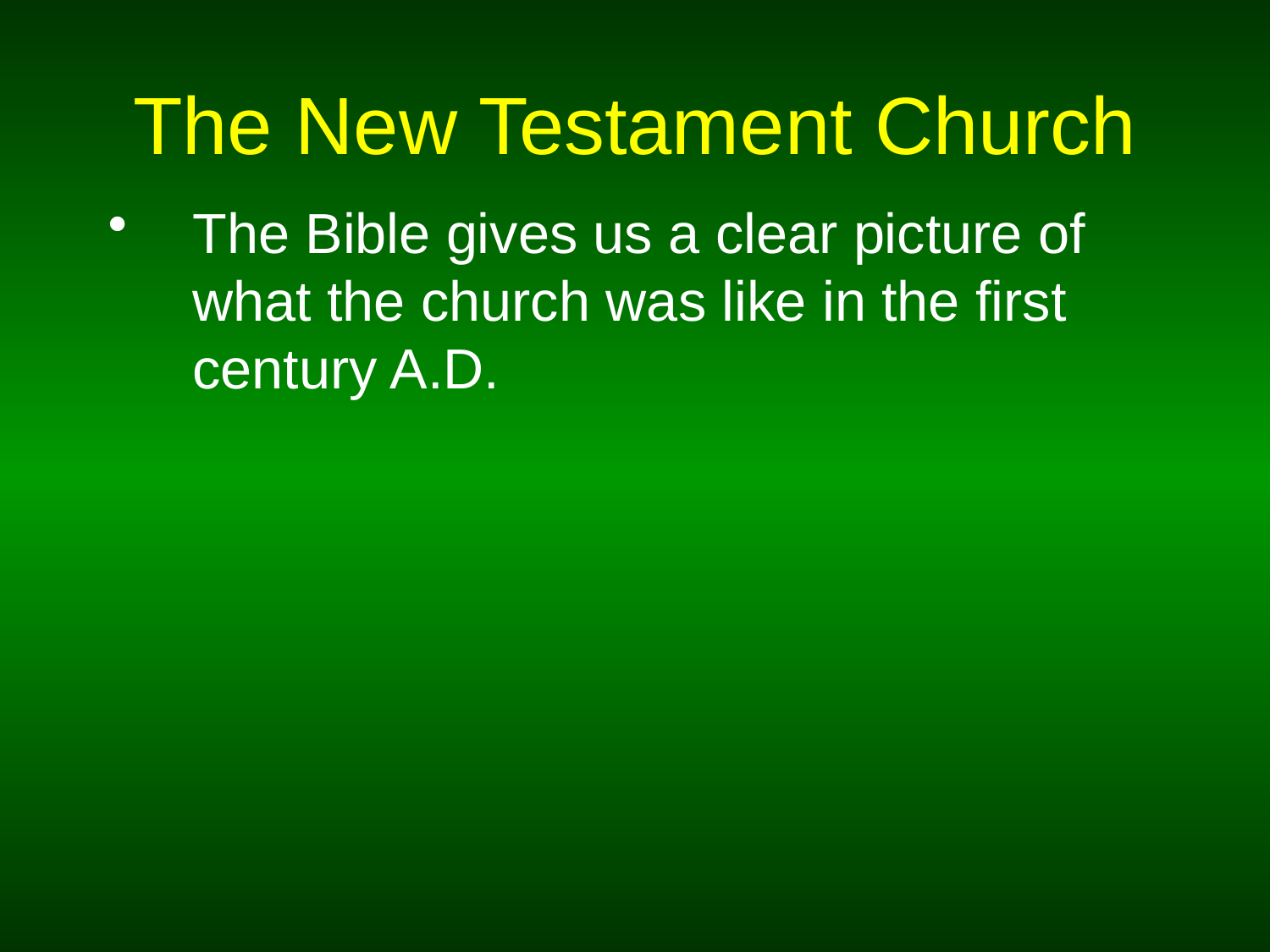

# The New Testament Church
The Bible gives us a clear picture of what the church was like in the first century A.D.